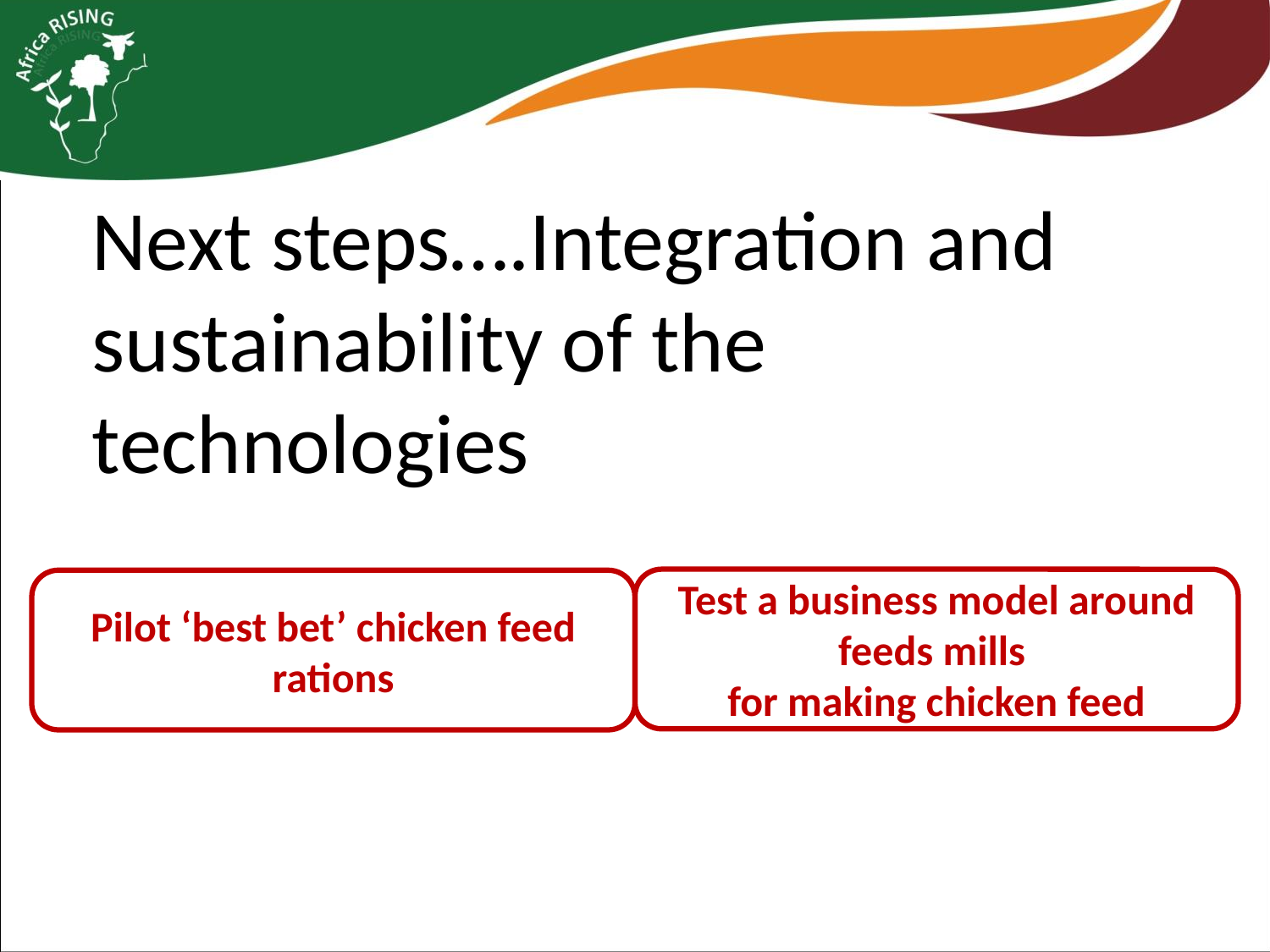

Next steps….Integration and sustainability of the technologies
 Test a business model around  feeds mills
for making chicken feed
Pilot ‘best bet’ chicken feed rations